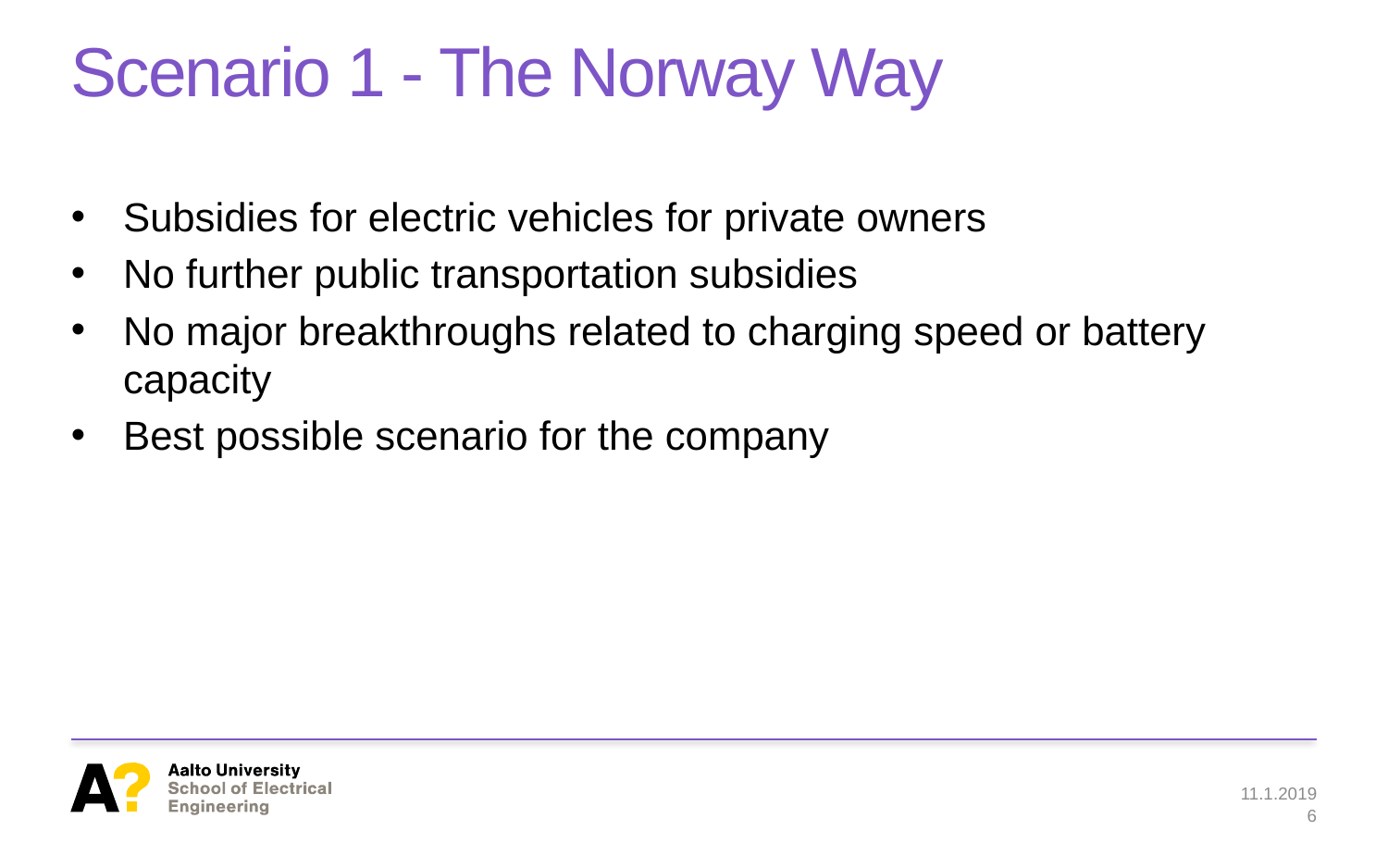

# Scenario 1 - The Norway Way
Subsidies for electric vehicles for private owners
No further public transportation subsidies
No major breakthroughs related to charging speed or battery capacity
Best possible scenario for the company

11.1.2019
6